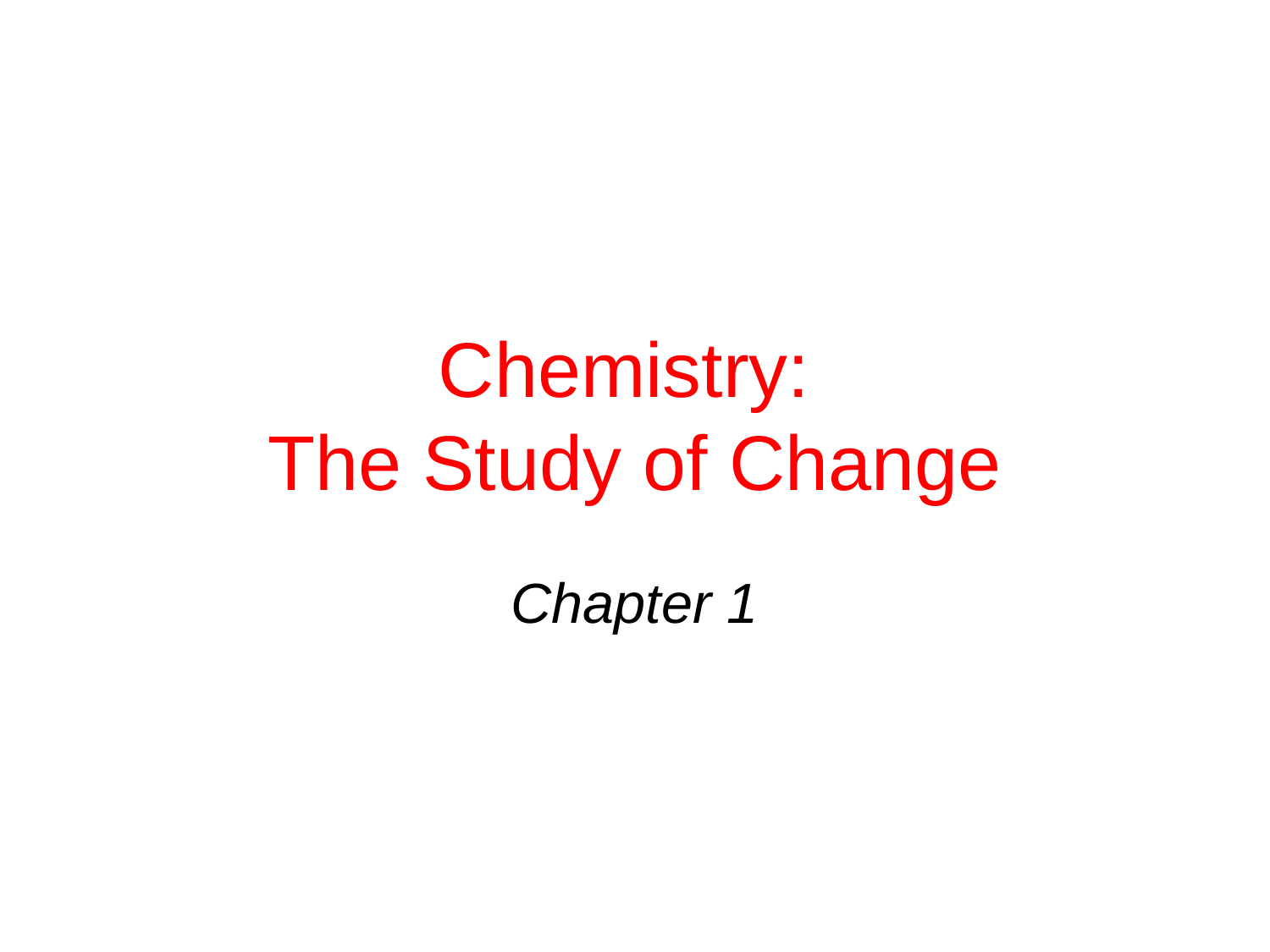

# Chemistry: The Study of Change

Chapter 1